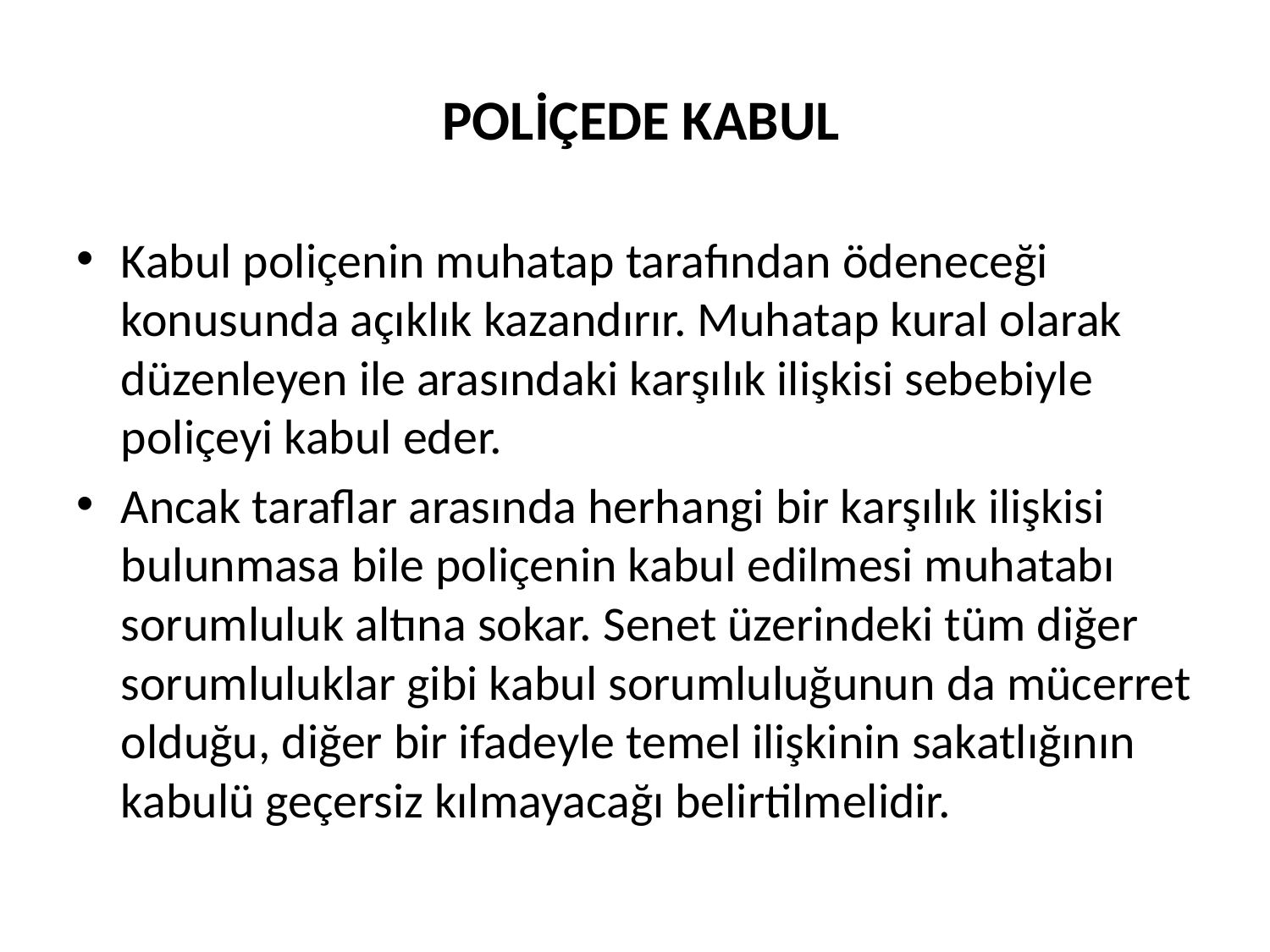

# POLİÇEDE KABUL
Kabul poliçenin muhatap tarafından ödeneceği konusunda açıklık kazandırır. Muhatap kural olarak düzenleyen ile arasındaki karşılık ilişkisi sebebiyle poliçeyi kabul eder.
Ancak taraflar arasında herhangi bir karşılık ilişkisi bulunmasa bile poliçenin kabul edilmesi muhatabı sorumluluk altına sokar. Senet üzerindeki tüm diğer sorumluluklar gibi kabul sorumluluğunun da mücerret olduğu, diğer bir ifadeyle temel ilişkinin sakatlığının kabulü geçersiz kılmayacağı belirtilmelidir.